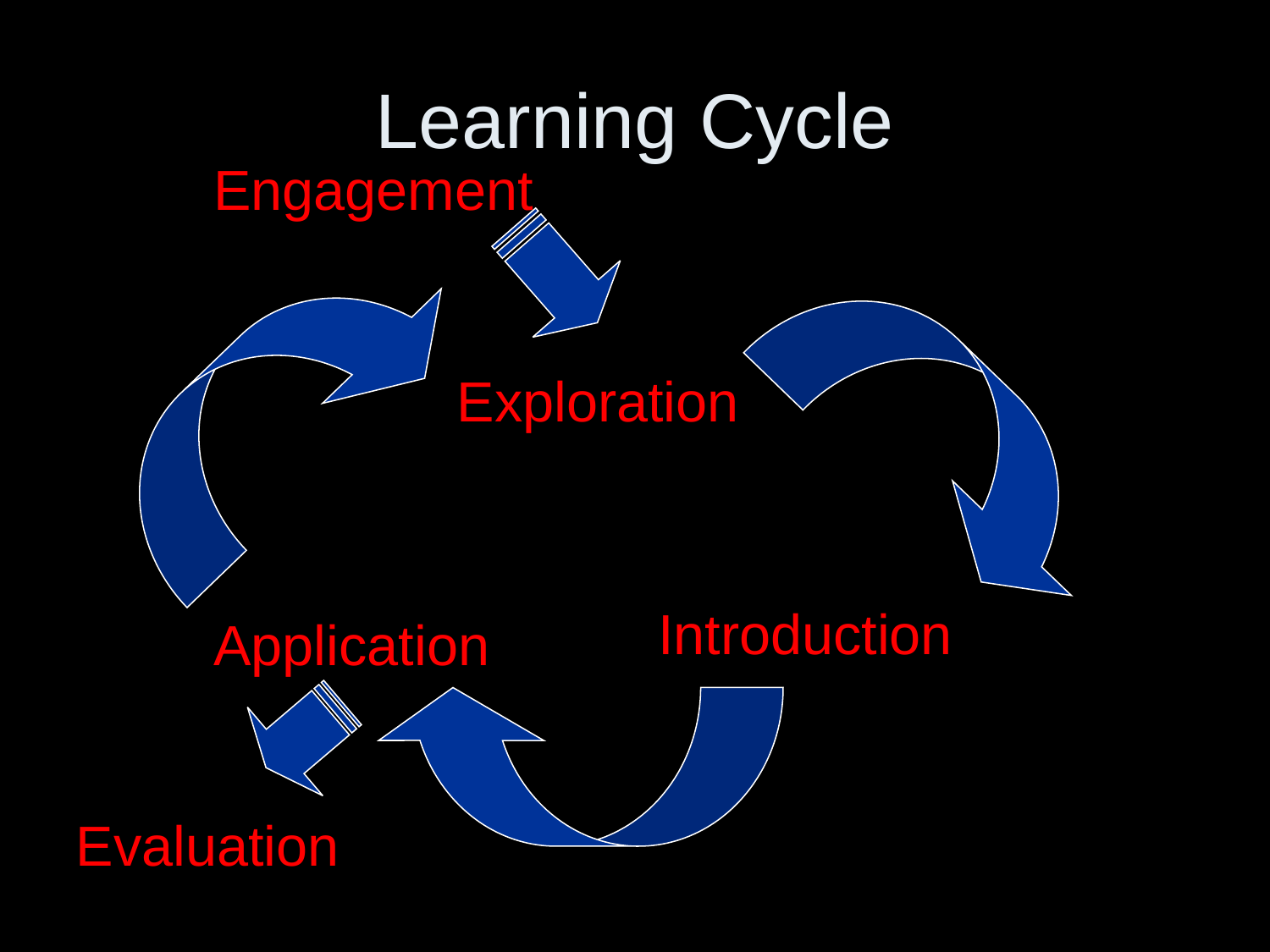

# Learning Cycle
Engagement

Exploration

Introduction
Application

Evaluation